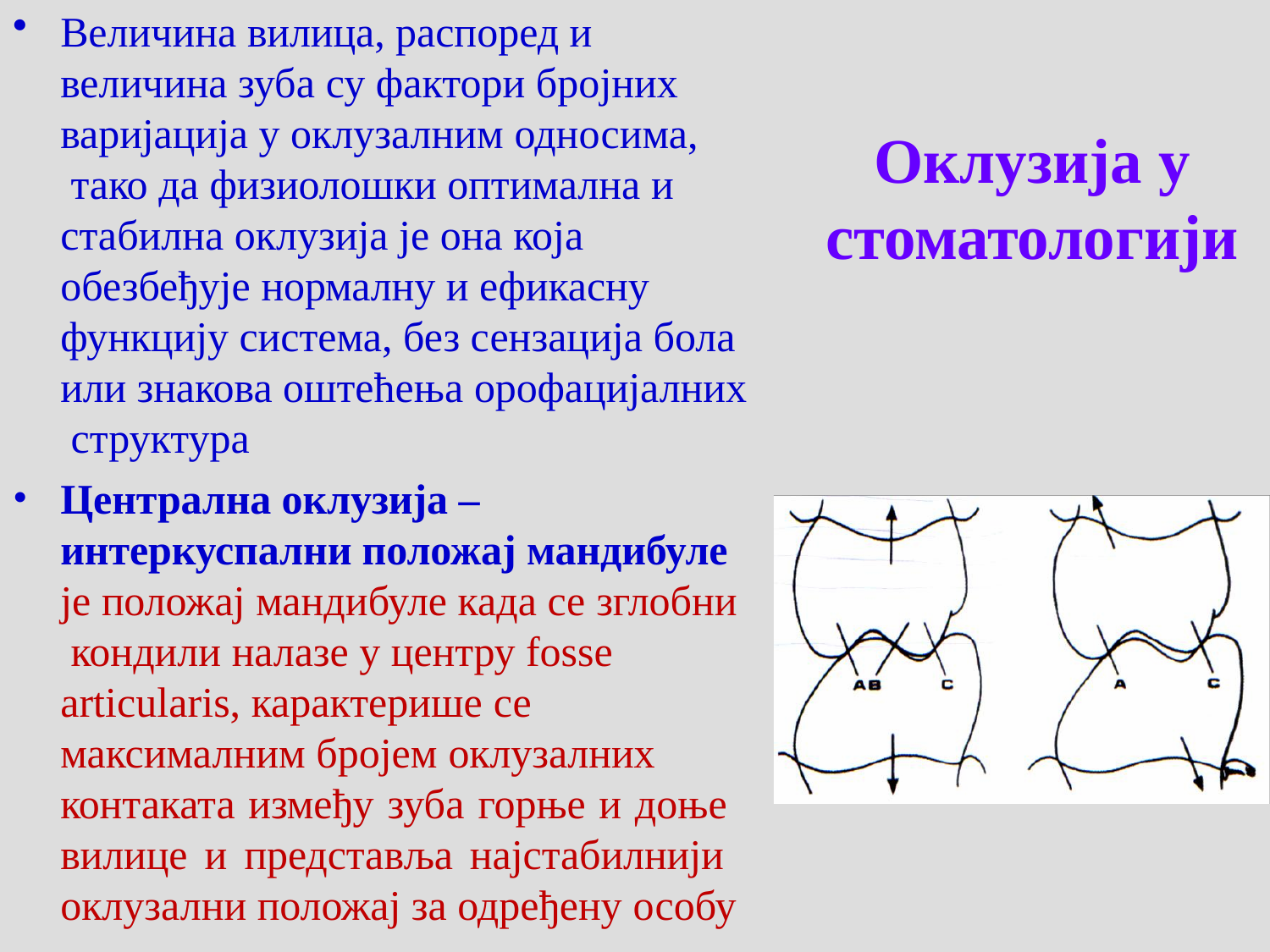

Величина вилица, распоред и  величина зуба су фактори бројних  варијација у оклузалним односима,  тако да физиолошки оптимална и
стабилна оклузија је она која  обезбеђује нормалну и ефикасну
функцију система, без сензација бола  или знакова оштећења орофацијалних  структура
Централна оклузија –  интеркуспални положај мандибуле  је положај мандибуле када се зглобни  кондили налазе у центру fosse  articularis, карактерише се
максималним бројем оклузалних
контаката између зуба горње и доње  вилице и представља најстабилнији  оклузални положај за одређену особу
# Оклузија у
стоматологији